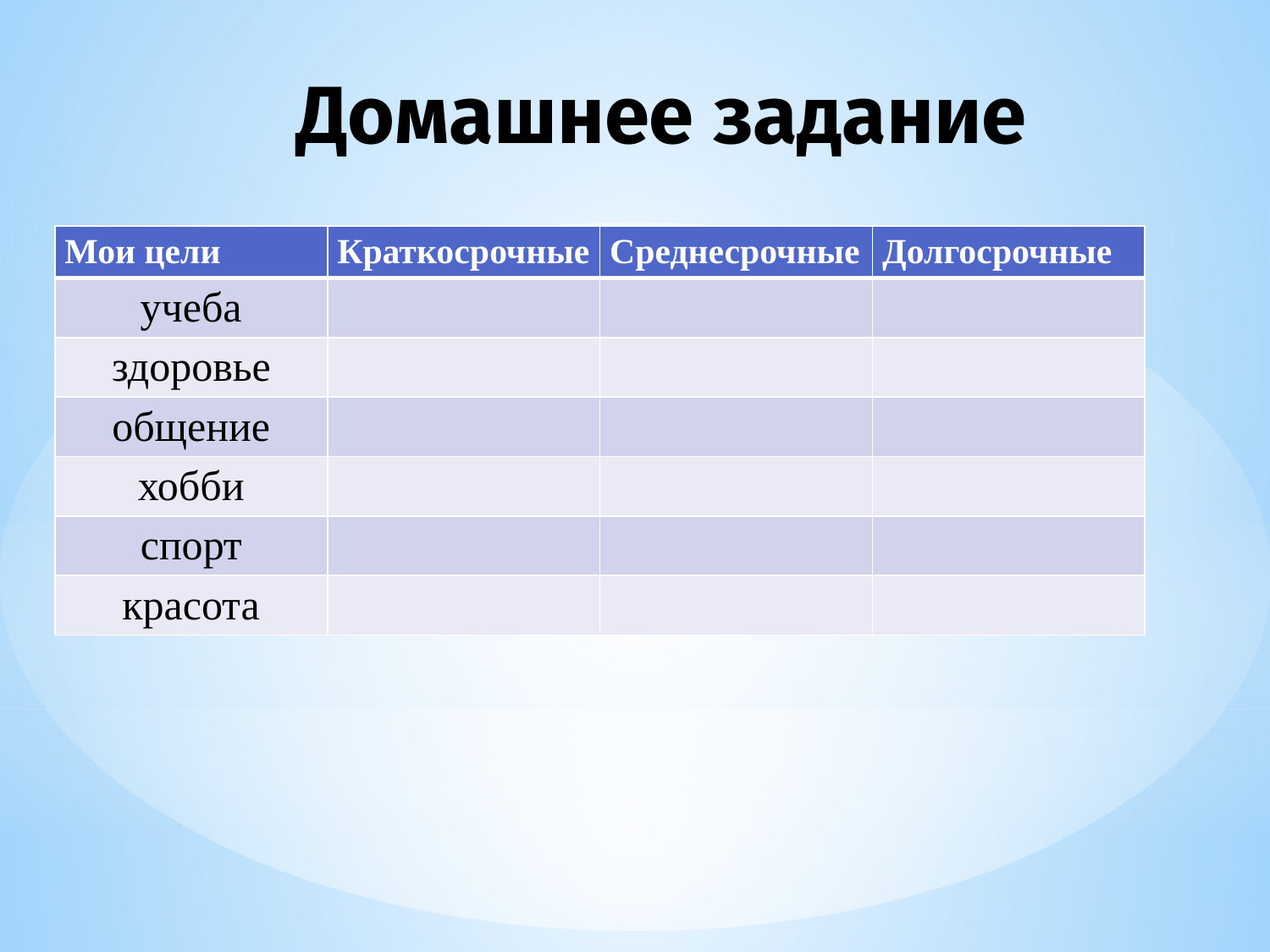

# Домашнее задание
| Мои цели | Краткосрочные | Среднесрочные | Долгосрочные |
| --- | --- | --- | --- |
| учеба |  |  |  |
| здоровье |  |  |  |
| общение |  |  |  |
| хобби |  |  |  |
| спорт |  |  |  |
| красота |  |  |  |